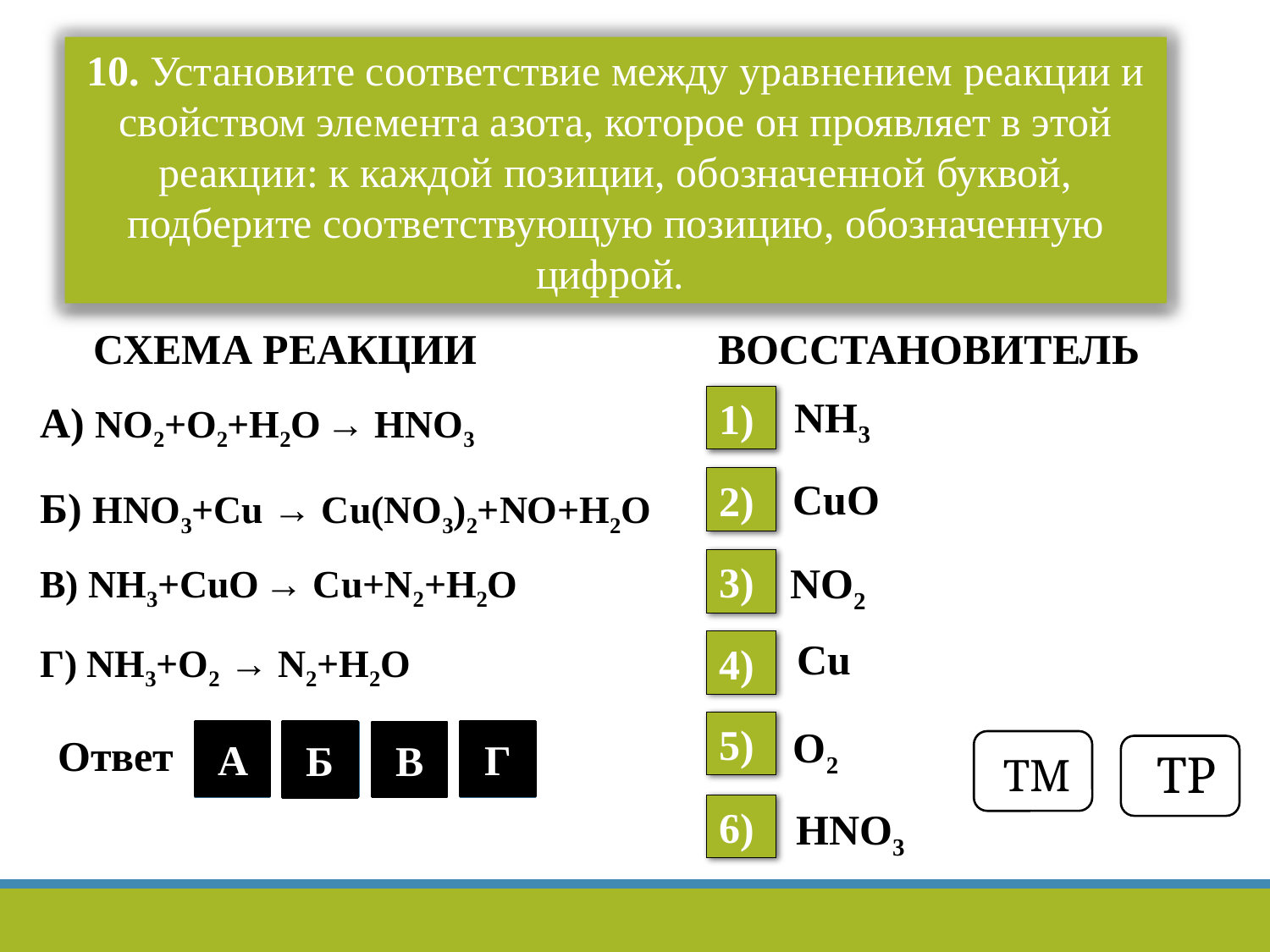

10. Установите соответствие между уравнением реакции и свойством элемента азота, которое он проявляет в этой реакции: к каждой позиции, обозначенной буквой, подберите соответствующую позицию, обозначенную цифрой.
    СХЕМА РЕАКЦИИ	               ВОССТАНОВИТЕЛЬ
NH3
1)
А) NO2+O2+H2O → HNO3

Б) HNO3+Cu → Cu(NO3)2+NO+H2O
В) NH3+CuO → Cu+N2+H2O
Г) NH3+O2 → N2+H2O
CuO
2)
3)
NO2
Cu
4)
5)
O2
А
Б
Г
3
4
1
1
В
   Ответ
ТМ
ТР
6)
HNO3